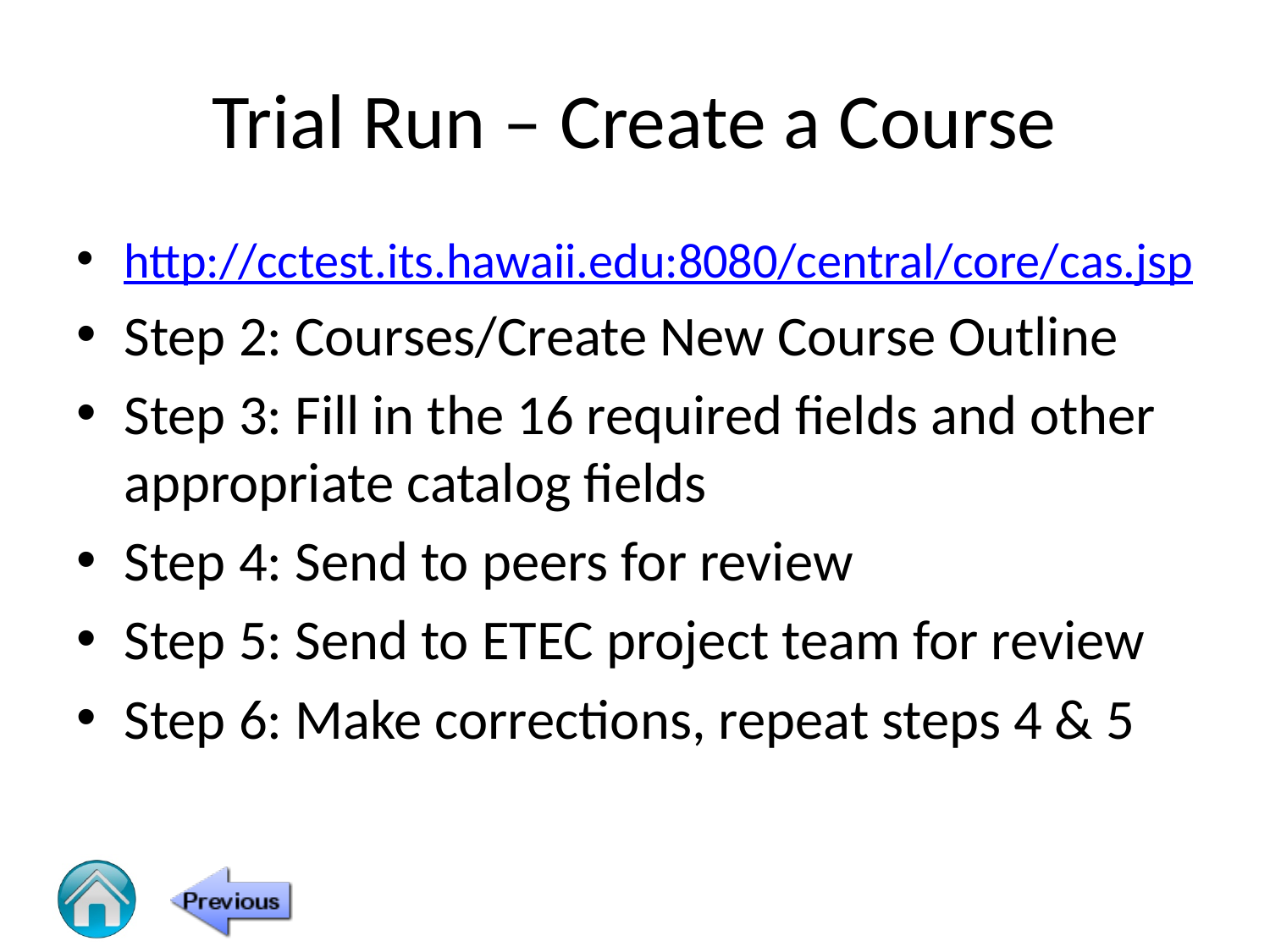

# Trial Run – Create a Course
http://cctest.its.hawaii.edu:8080/central/core/cas.jsp
Step 2: Courses/Create New Course Outline
Step 3: Fill in the 16 required fields and other appropriate catalog fields
Step 4: Send to peers for review
Step 5: Send to ETEC project team for review
Step 6: Make corrections, repeat steps 4 & 5